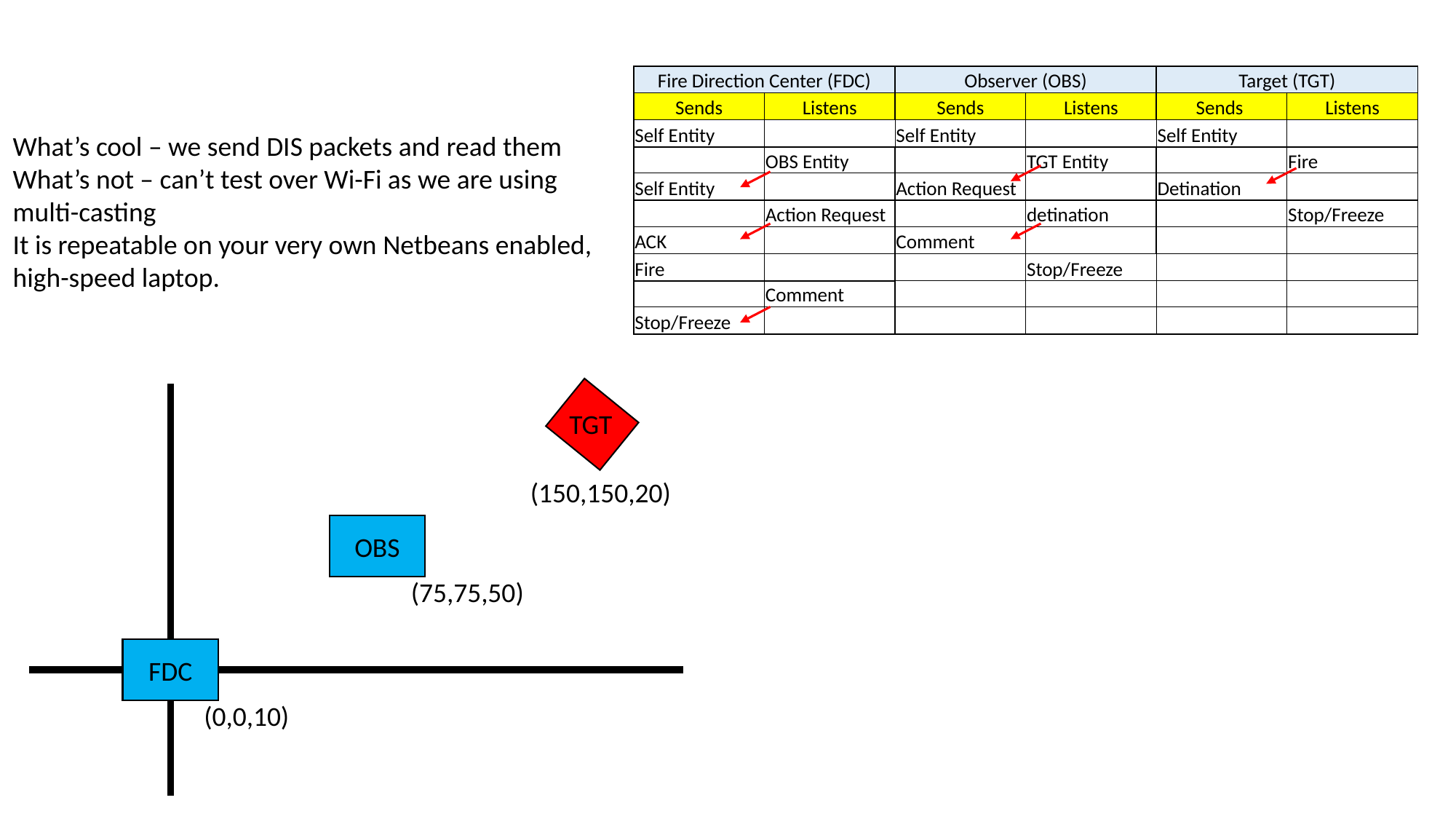

| Fire Direction Center (FDC) |  | Observer (OBS) |  | Target (TGT) |  |
| --- | --- | --- | --- | --- | --- |
| Sends | Listens | Sends | Listens | Sends | Listens |
| Self Entity |  | Self Entity |  | Self Entity |  |
|  | OBS Entity |  | TGT Entity |  | Fire |
| Self Entity |  | Action Request |  | Detination |  |
|  | Action Request |  | detination |  | Stop/Freeze |
| ACK |  | Comment |  |  |  |
| Fire |  |  | Stop/Freeze |  |  |
|  | Comment |  |  |  |  |
| Stop/Freeze |  |  |  |  |  |
What’s cool – we send DIS packets and read them
What’s not – can’t test over Wi-Fi as we are using multi-casting
It is repeatable on your very own Netbeans enabled, high-speed laptop.

TGT
(150,150,20)
OBS
(75,75,50)
FDC
(0,0,10)